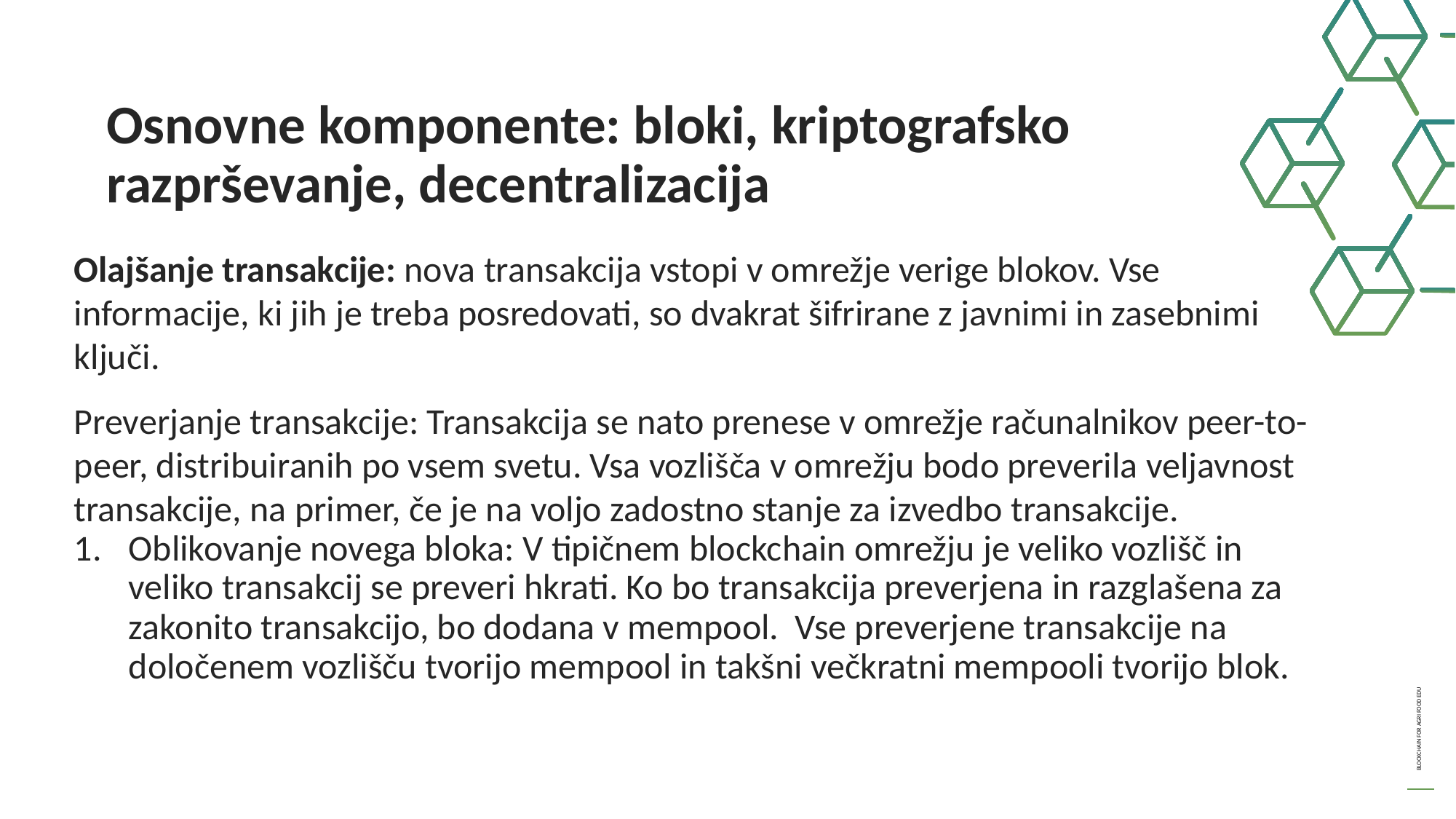

Osnovne komponente: bloki, kriptografsko razprševanje, decentralizacija
Olajšanje transakcije: nova transakcija vstopi v omrežje verige blokov. Vse informacije, ki jih je treba posredovati, so dvakrat šifrirane z javnimi in zasebnimi ključi.
Preverjanje transakcije: Transakcija se nato prenese v omrežje računalnikov peer-to-peer, distribuiranih po vsem svetu. Vsa vozlišča v omrežju bodo preverila veljavnost transakcije, na primer, če je na voljo zadostno stanje za izvedbo transakcije.
Oblikovanje novega bloka: V tipičnem blockchain omrežju je veliko vozlišč in veliko transakcij se preveri hkrati. Ko bo transakcija preverjena in razglašena za zakonito transakcijo, bo dodana v mempool.  Vse preverjene transakcije na določenem vozlišču tvorijo mempool in takšni večkratni mempooli tvorijo blok.